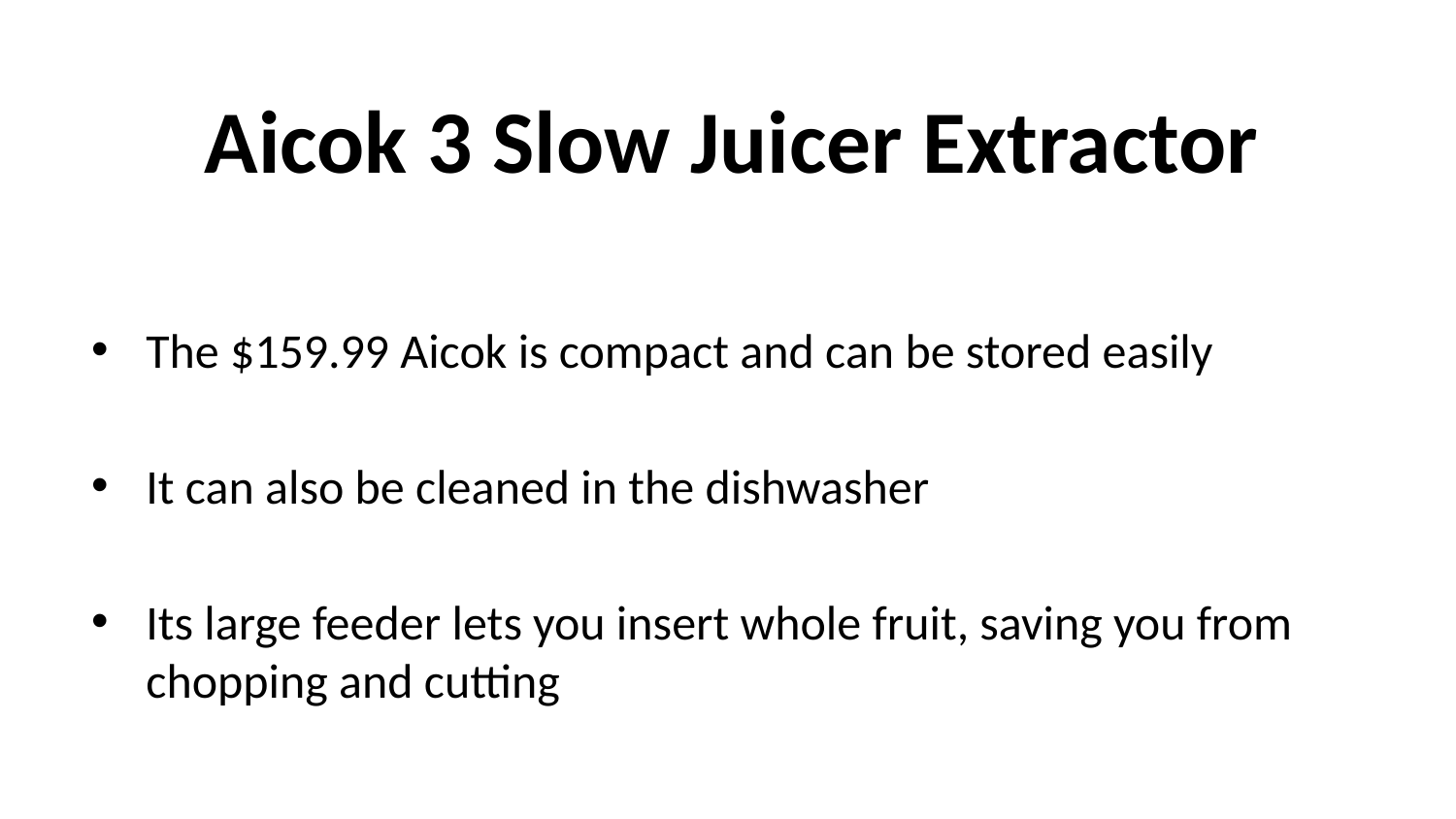

# Aicok 3 Slow Juicer Extractor
The $159.99 Aicok is compact and can be stored easily

It can also be cleaned in the dishwasher

Its large feeder lets you insert whole fruit, saving you from chopping and cutting